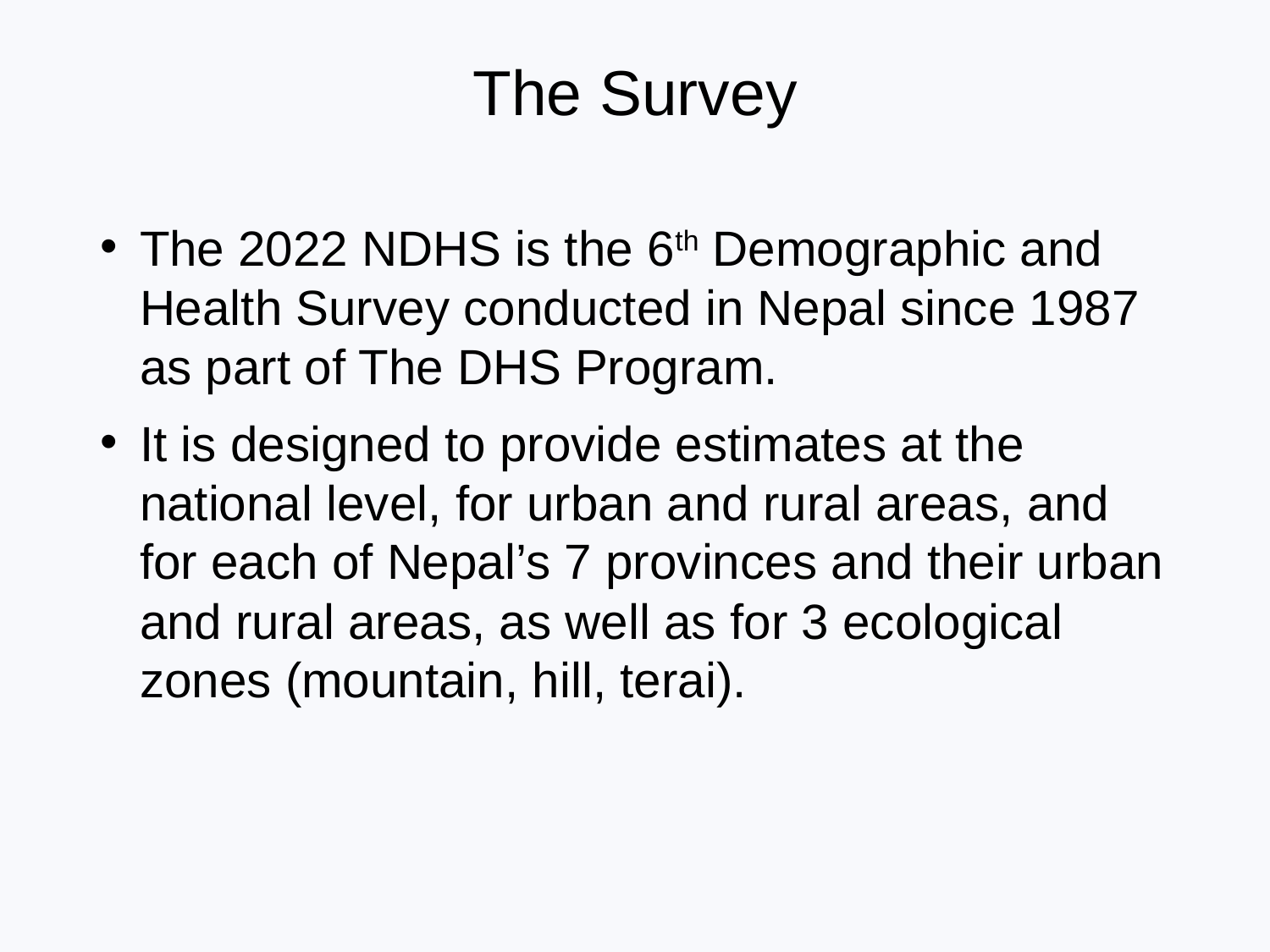

# The Survey
The 2022 NDHS is the 6th Demographic and Health Survey conducted in Nepal since 1987 as part of The DHS Program.
It is designed to provide estimates at the national level, for urban and rural areas, and for each of Nepal’s 7 provinces and their urban and rural areas, as well as for 3 ecological zones (mountain, hill, terai).